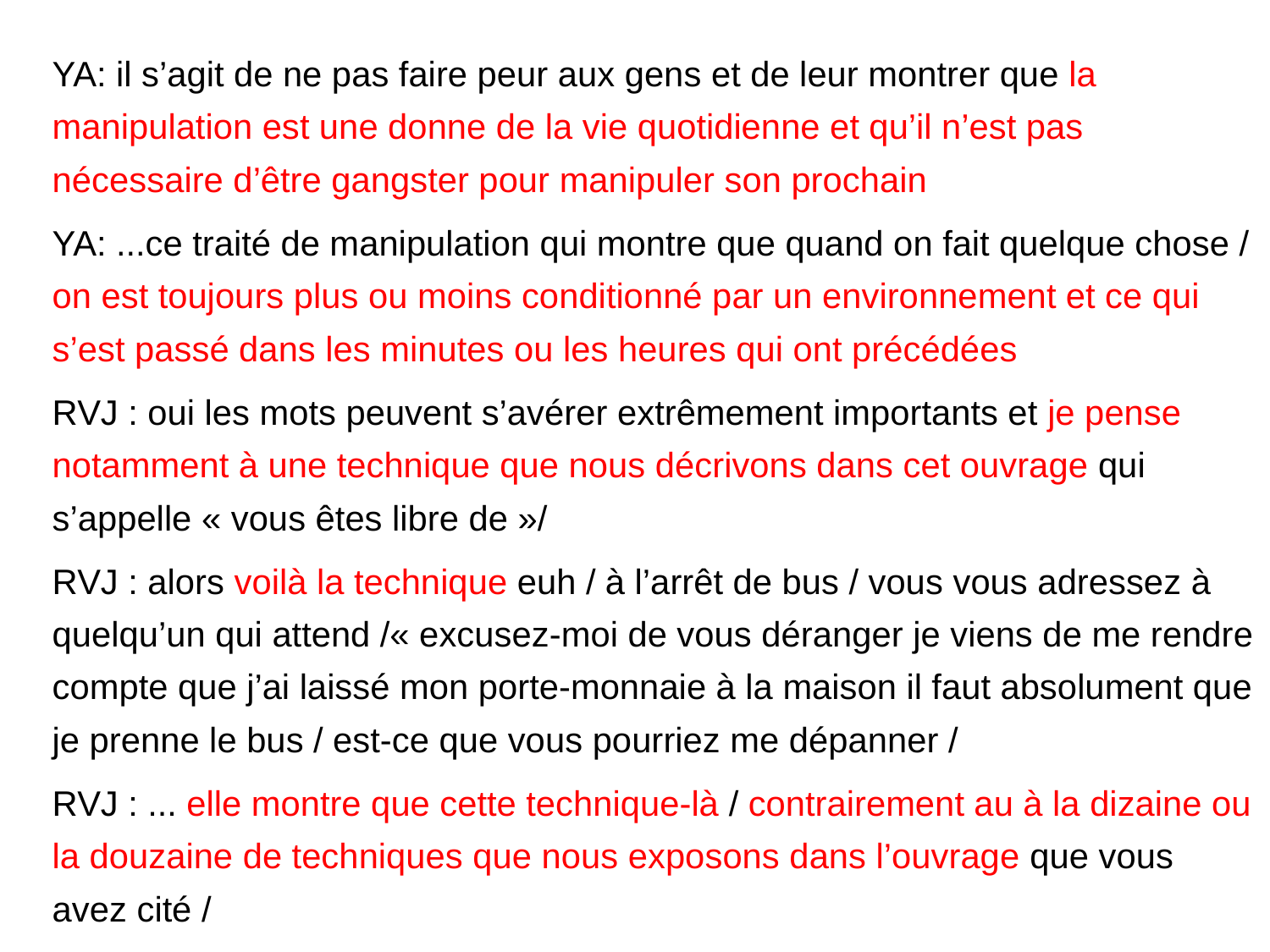

YA: il s’agit de ne pas faire peur aux gens et de leur montrer que la manipulation est une donne de la vie quotidienne et qu’il n’est pas nécessaire d’être gangster pour manipuler son prochain
YA: ...ce traité de manipulation qui montre que quand on fait quelque chose / on est toujours plus ou moins conditionné par un environnement et ce qui s’est passé dans les minutes ou les heures qui ont précédées
RVJ : oui les mots peuvent s’avérer extrêmement importants et je pense notamment à une technique que nous décrivons dans cet ouvrage qui s’appelle « vous êtes libre de »/
RVJ : alors voilà la technique euh / à l’arrêt de bus / vous vous adressez à quelqu’un qui attend /« excusez-moi de vous déranger je viens de me rendre compte que j’ai laissé mon porte-monnaie à la maison il faut absolument que je prenne le bus / est-ce que vous pourriez me dépanner /
RVJ : ... elle montre que cette technique-là / contrairement au à la dizaine ou la douzaine de techniques que nous exposons dans l’ouvrage que vous avez cité /